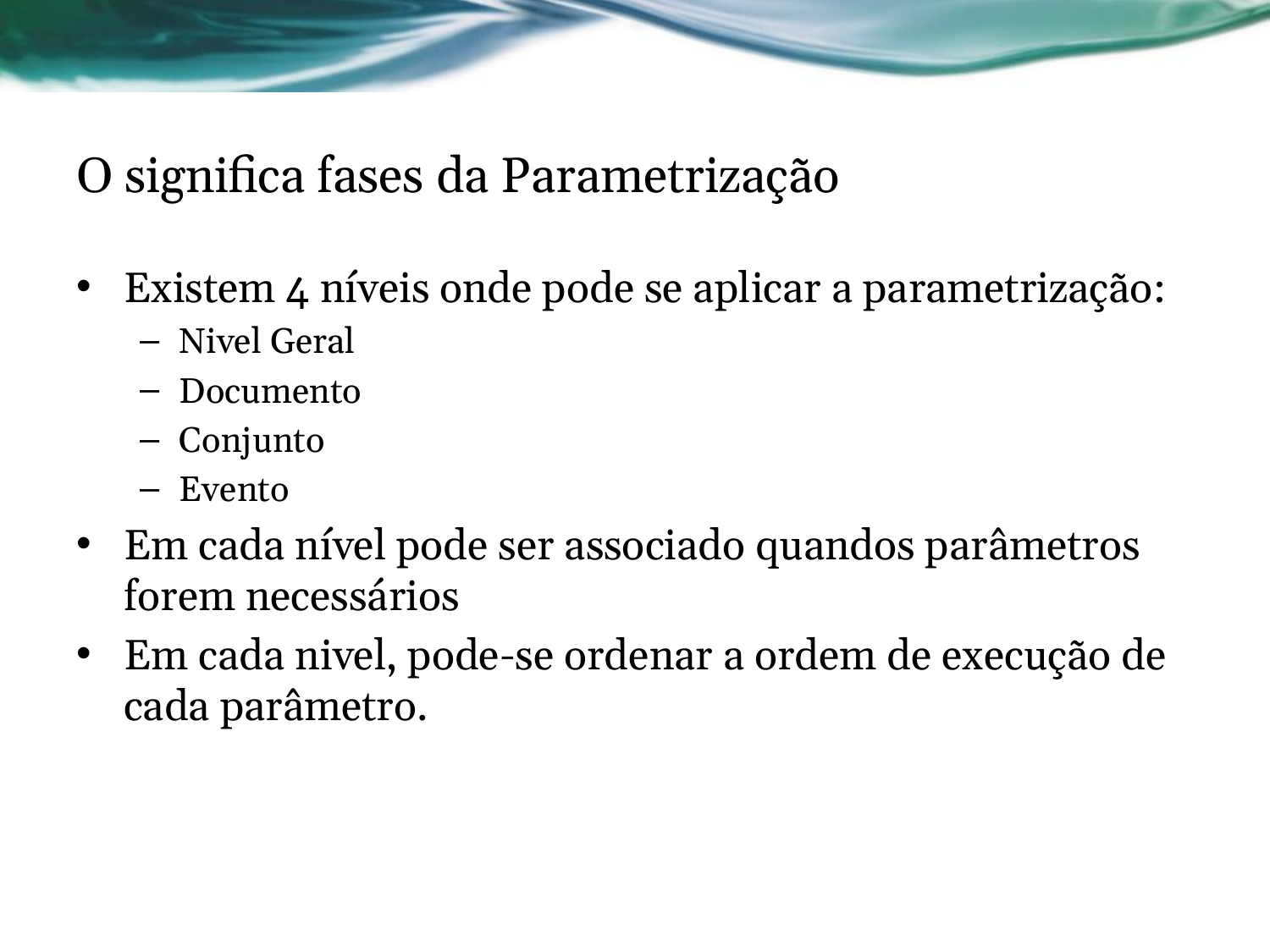

# O significa fases da Parametrização
Existem 4 níveis onde pode se aplicar a parametrização:
Nivel Geral
Documento
Conjunto
Evento
Em cada nível pode ser associado quandos parâmetros forem necessários
Em cada nivel, pode-se ordenar a ordem de execução de cada parâmetro.